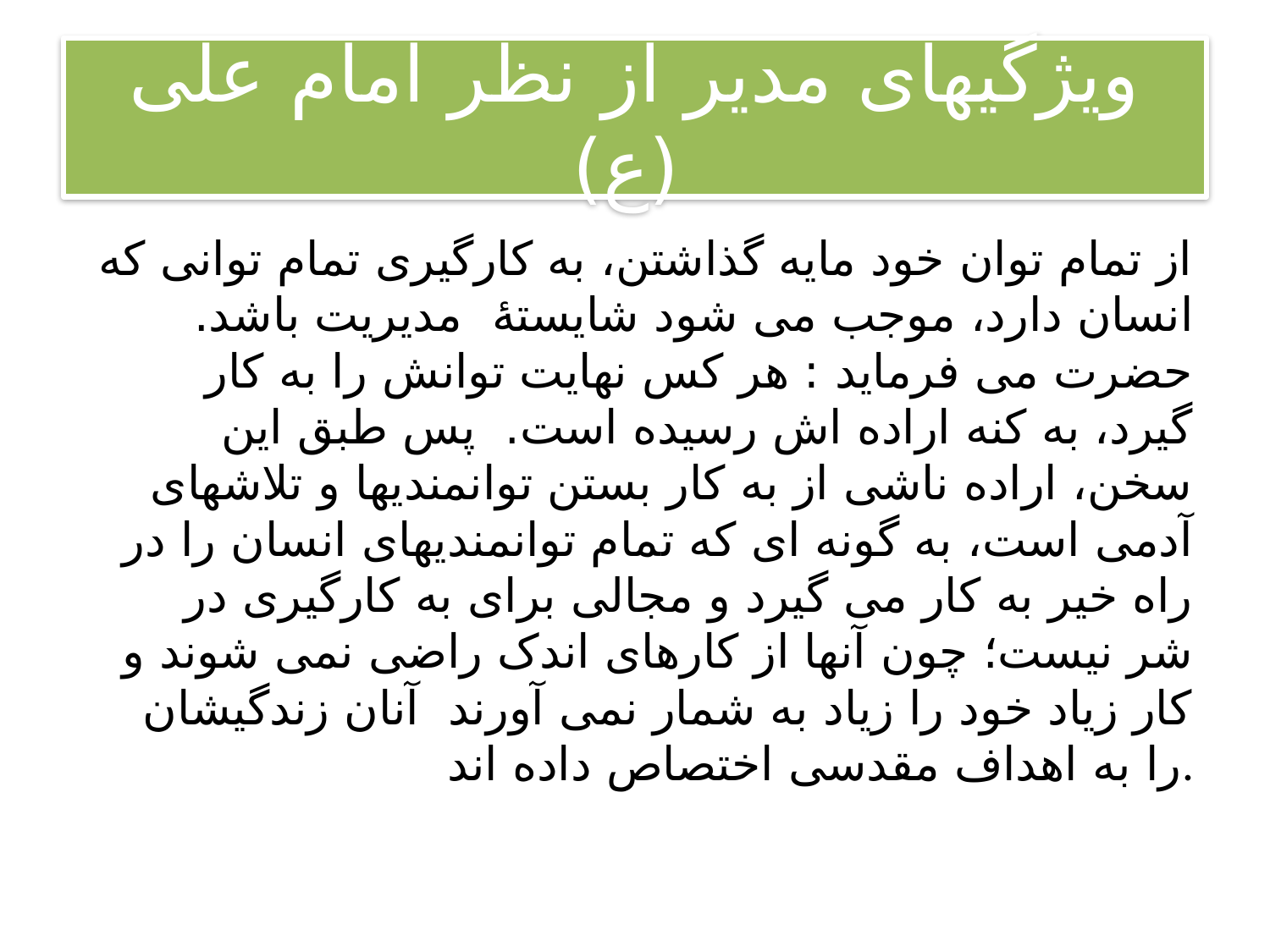

# ویژگیهای مدیر از نظر امام علی (ع)
از تمام توان خود مایه گذاشتن، به کارگیری تمام توانی که انسان دارد، موجب می شود شایستۀ  مدیریت باشد.
حضرت می فرماید : هر کس نهایت توانش را به کار گیرد، به کنه اراده اش رسیده است.  پس طبق این سخن، اراده ناشی از به کار بستن توانمندیها و تلاشهای آدمی است، به گونه ای که تمام توانمندیهای انسان را در راه خیر به کار می گیرد و مجالی برای به کارگیری در شر نیست؛ چون آنها از کارهای اندک راضی نمی شوند و کار زیاد خود را زیاد به شمار نمی آورند  آنان زندگیشان را به اهداف مقدسی اختصاص داده اند.